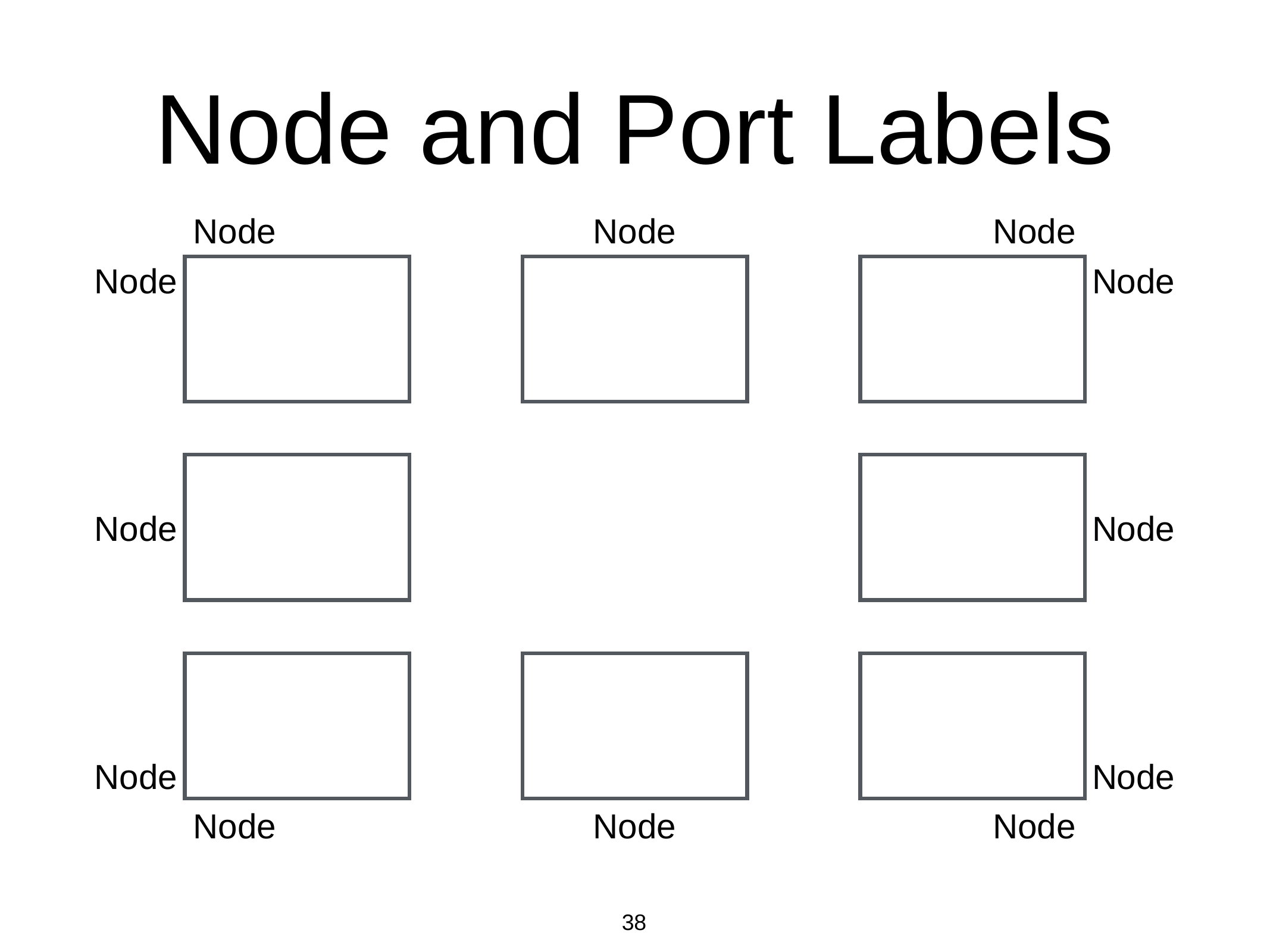

# Node and Port Labels
Node

Node
Node

Node
Node

Node

Node

Node

Node

Node
Node
Node
38